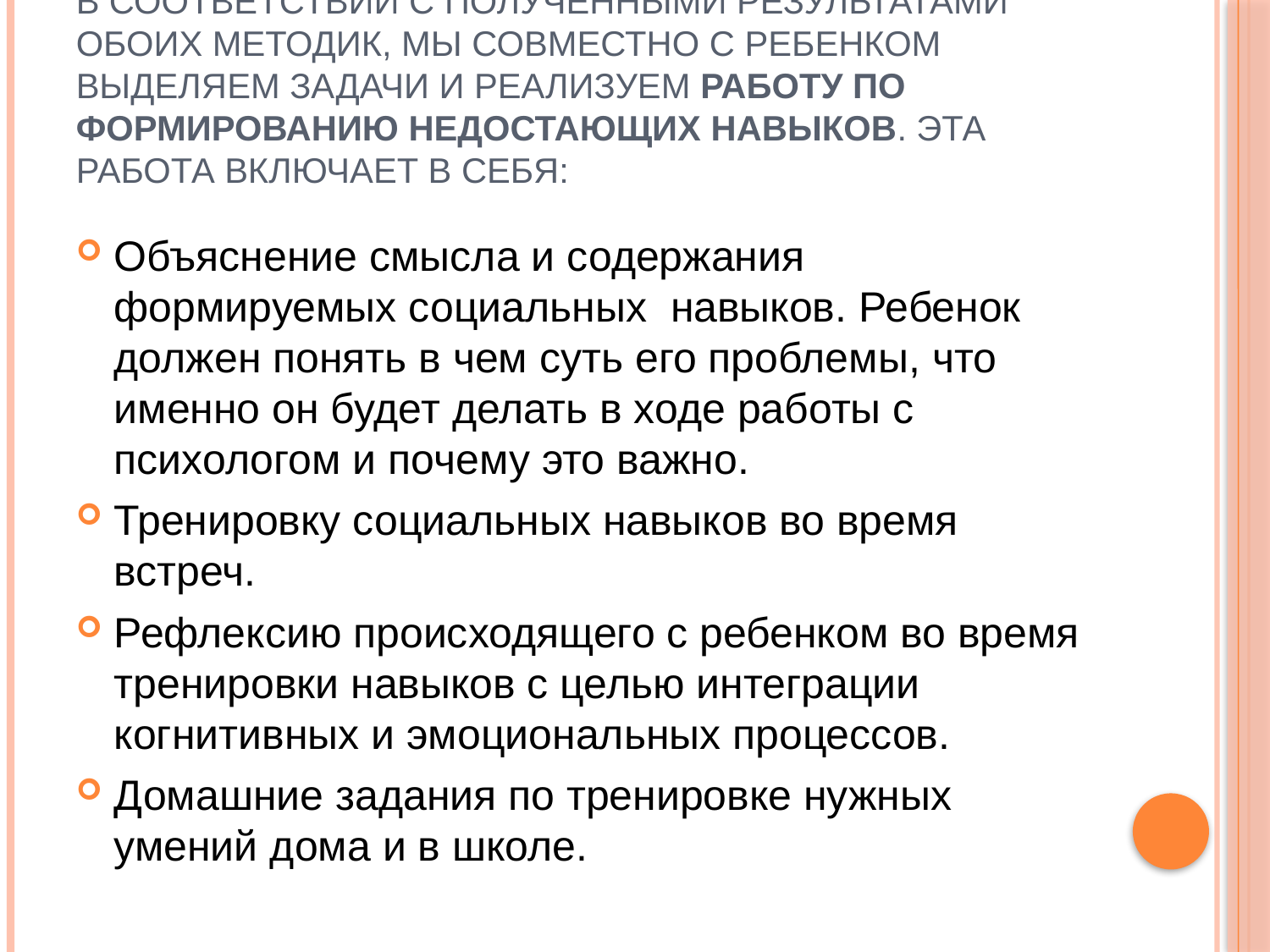

# В соответствии с полученными результатами обоих методик, мы совместно с ребенком выделяем задачи и реализуем работу по формированию недостающих навыков. Эта работа включает в себя:
Объяснение смысла и содержания формируемых социальных  навыков. Ребенок должен понять в чем суть его проблемы, что именно он будет делать в ходе работы с психологом и почему это важно.
Тренировку социальных навыков во время встреч.
Рефлексию происходящего с ребенком во время тренировки навыков с целью интеграции когнитивных и эмоциональных процессов.
Домашние задания по тренировке нужных умений дома и в школе.